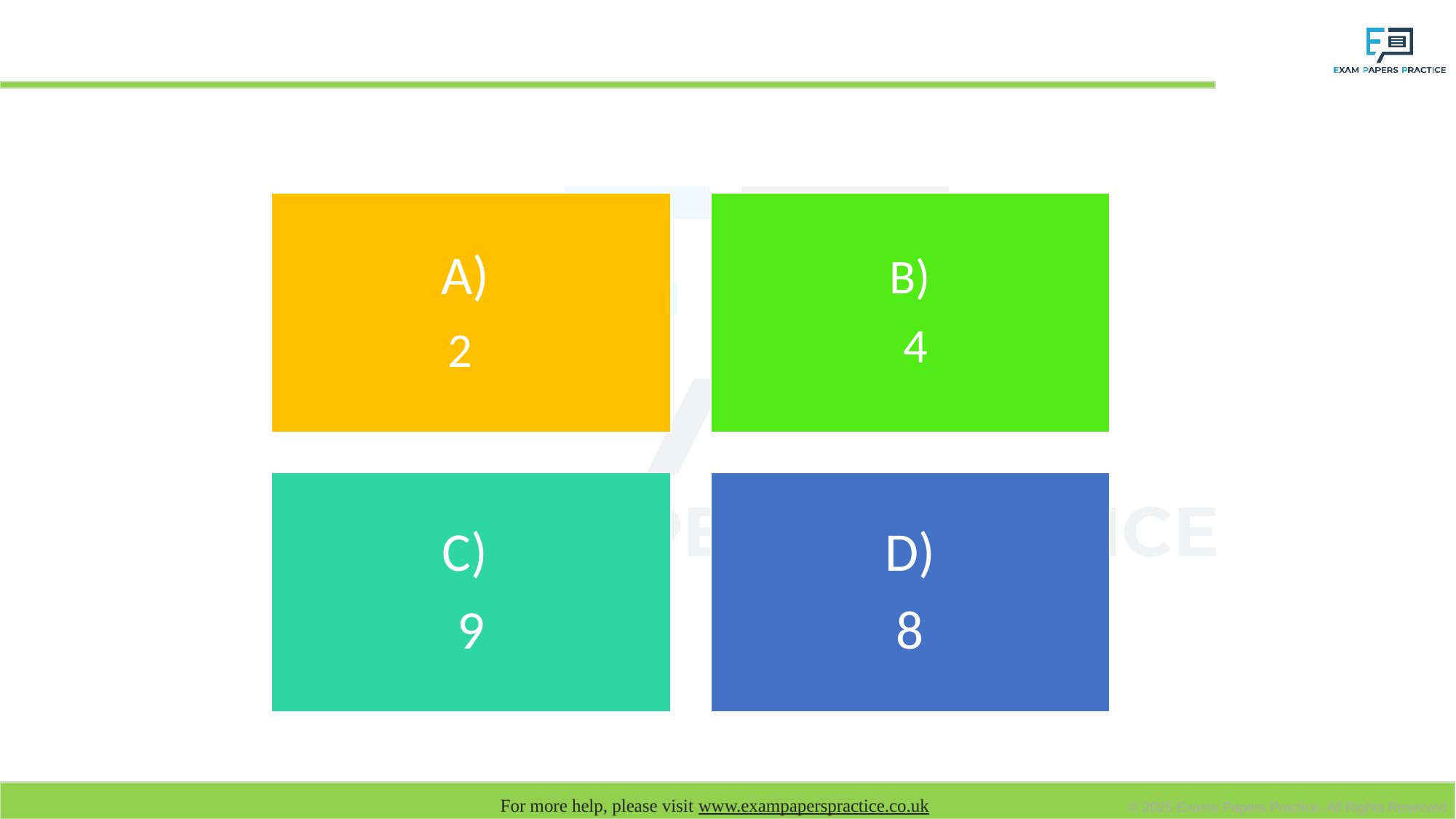

# Evaluate the following RPN expression:  2 3 ^ 4 /
A)
2
B)
 4
C)
9
D)
8